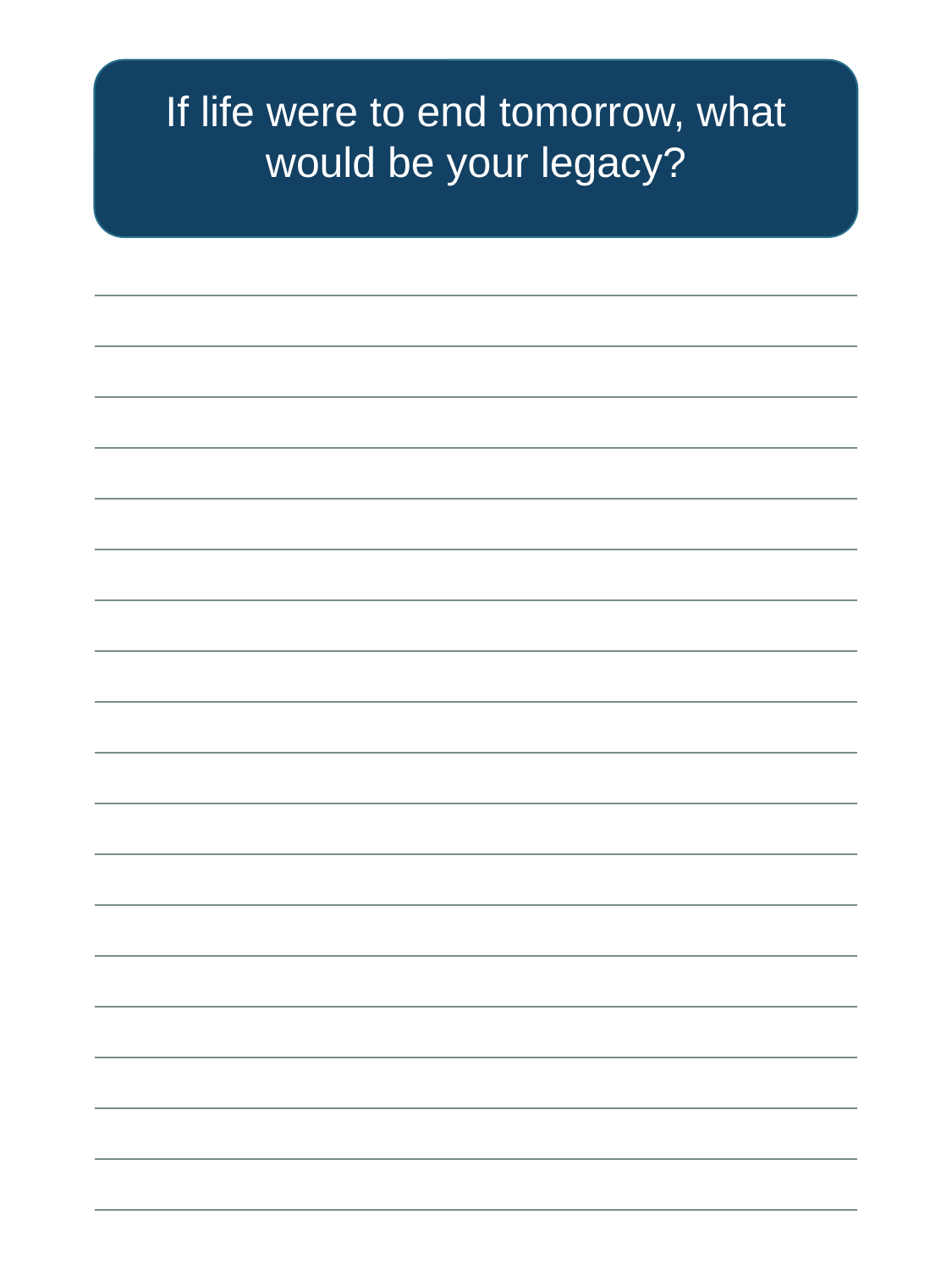

If life were to end tomorrow, what would be your legacy?
|  |
| --- |
|  |
|  |
|  |
|  |
|  |
|  |
|  |
|  |
|  |
|  |
|  |
|  |
|  |
|  |
|  |
|  |
|  |